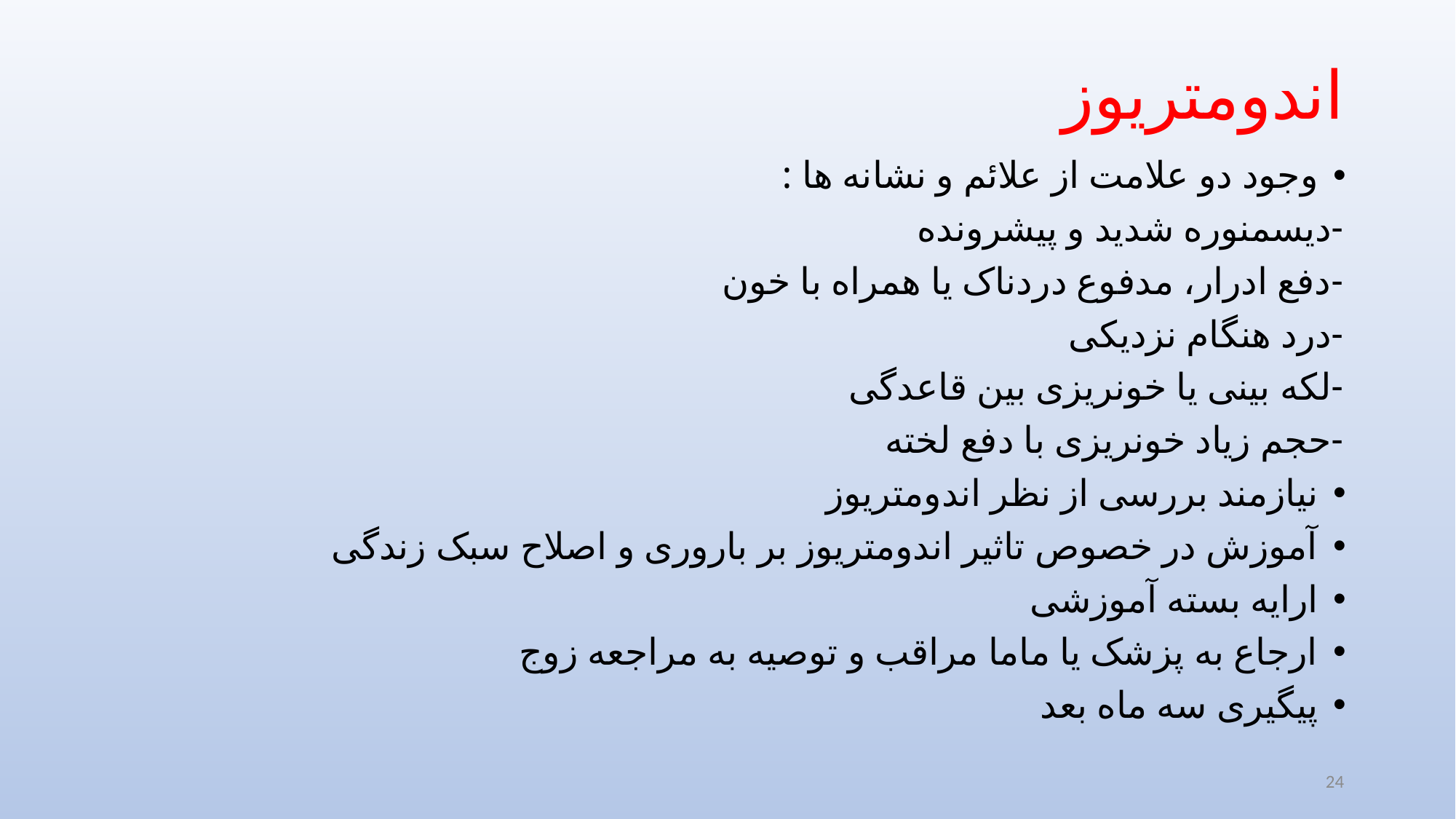

# اندومتریوز
وجود دو علامت از علائم و نشانه ها :
-دیسمنوره شدید و پیشرونده
-دفع ادرار، مدفوع دردناک یا همراه با خون
-درد هنگام نزدیکی
-لکه بینی یا خونریزی بین قاعدگی
-حجم زیاد خونریزی با دفع لخته
نیازمند بررسی از نظر اندومتریوز
آموزش در خصوص تاثیر اندومتریوز بر باروری و اصلاح سبک زندگی
ارایه بسته آموزشی
ارجاع به پزشک یا ماما مراقب و توصیه به مراجعه زوج
پیگیری سه ماه بعد
24